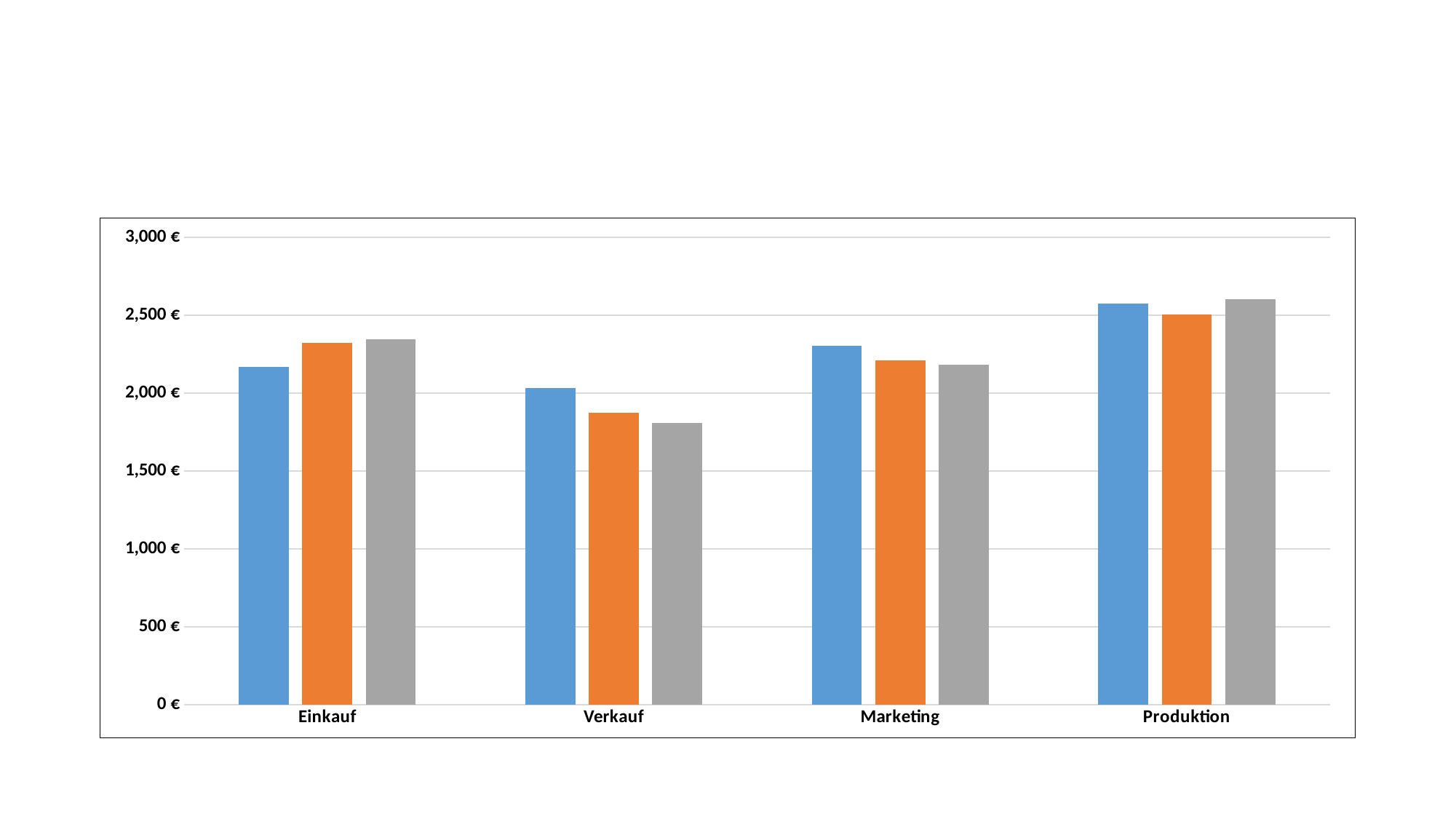

#

### Chart

| Category | Januar | Februar | März |
|---|---|---|---|
| Einkauf | 2171.0 | 2324.0 | 2348.0 |
| Verkauf | 2033.0 | 1875.0 | 1809.0 |
| Marketing | 2306.0 | 2210.0 | 2182.0 |
| Produktion | 2576.0 | 2506.0 | 2603.0 |